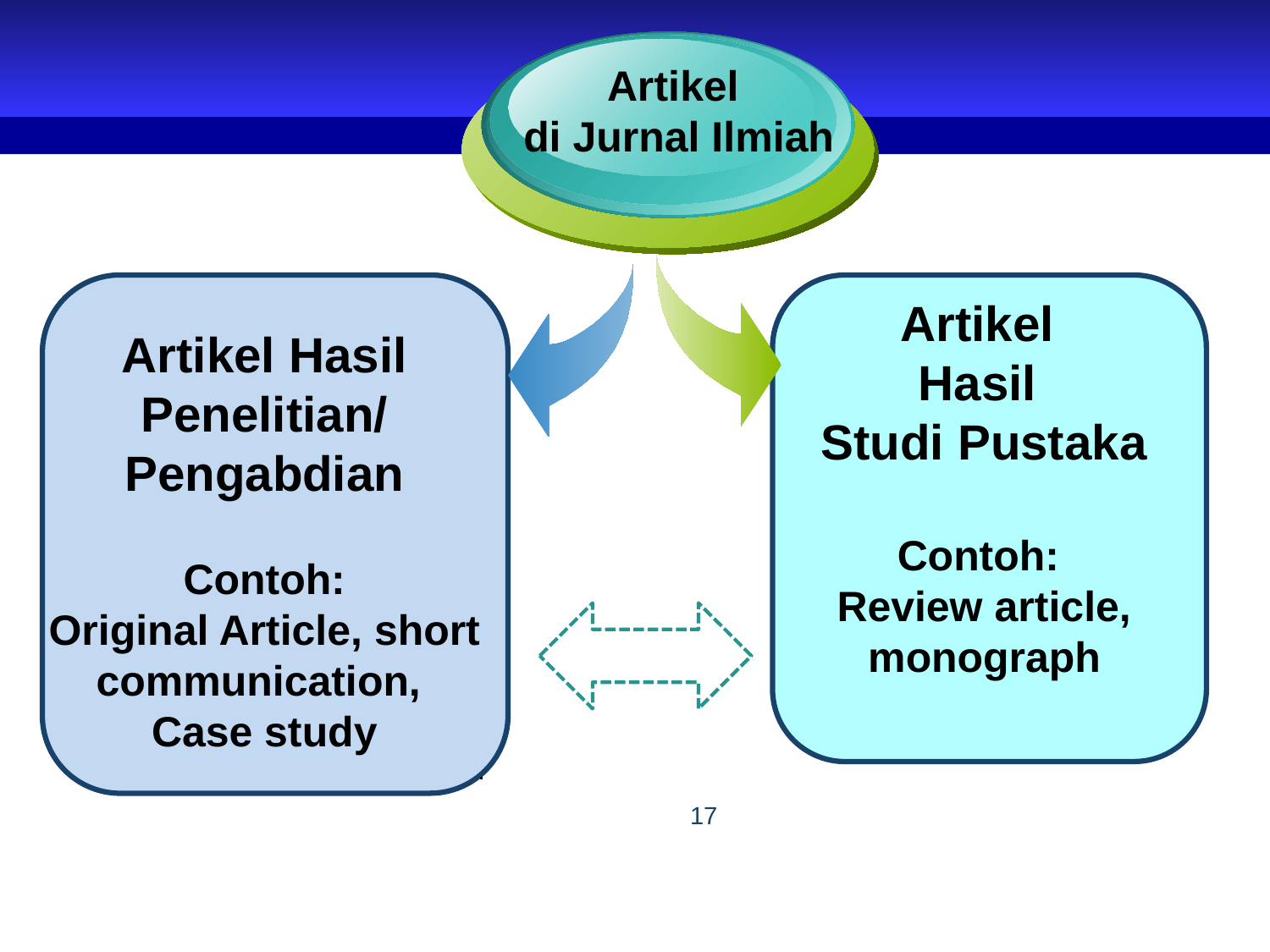

Artikel
di Jurnal Ilmiah

Artikel
Hasil
Studi Pustaka

Contoh:
Review article, monograph
Artikel Hasil Penelitian/
Pengabdian

Contoh:
Original Article, short communication,
Case study
.

17